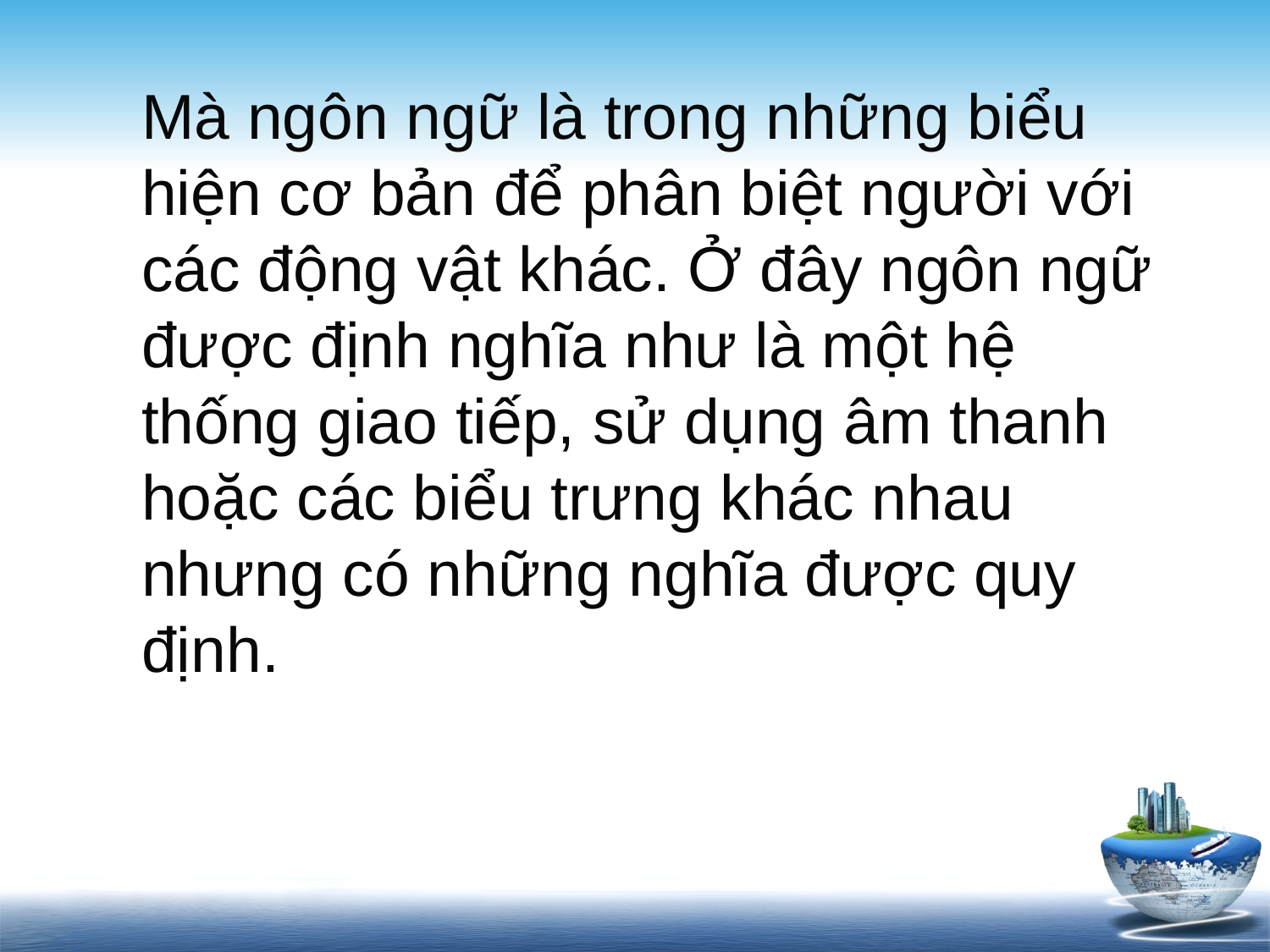

Mà ngôn ngữ là trong những biểu hiện cơ bản để phân biệt người với các động vật khác. Ở đây ngôn ngữ được định nghĩa như là một hệ thống giao tiếp, sử dụng âm thanh hoặc các biểu trưng khác nhau nhưng có những nghĩa được quy định.